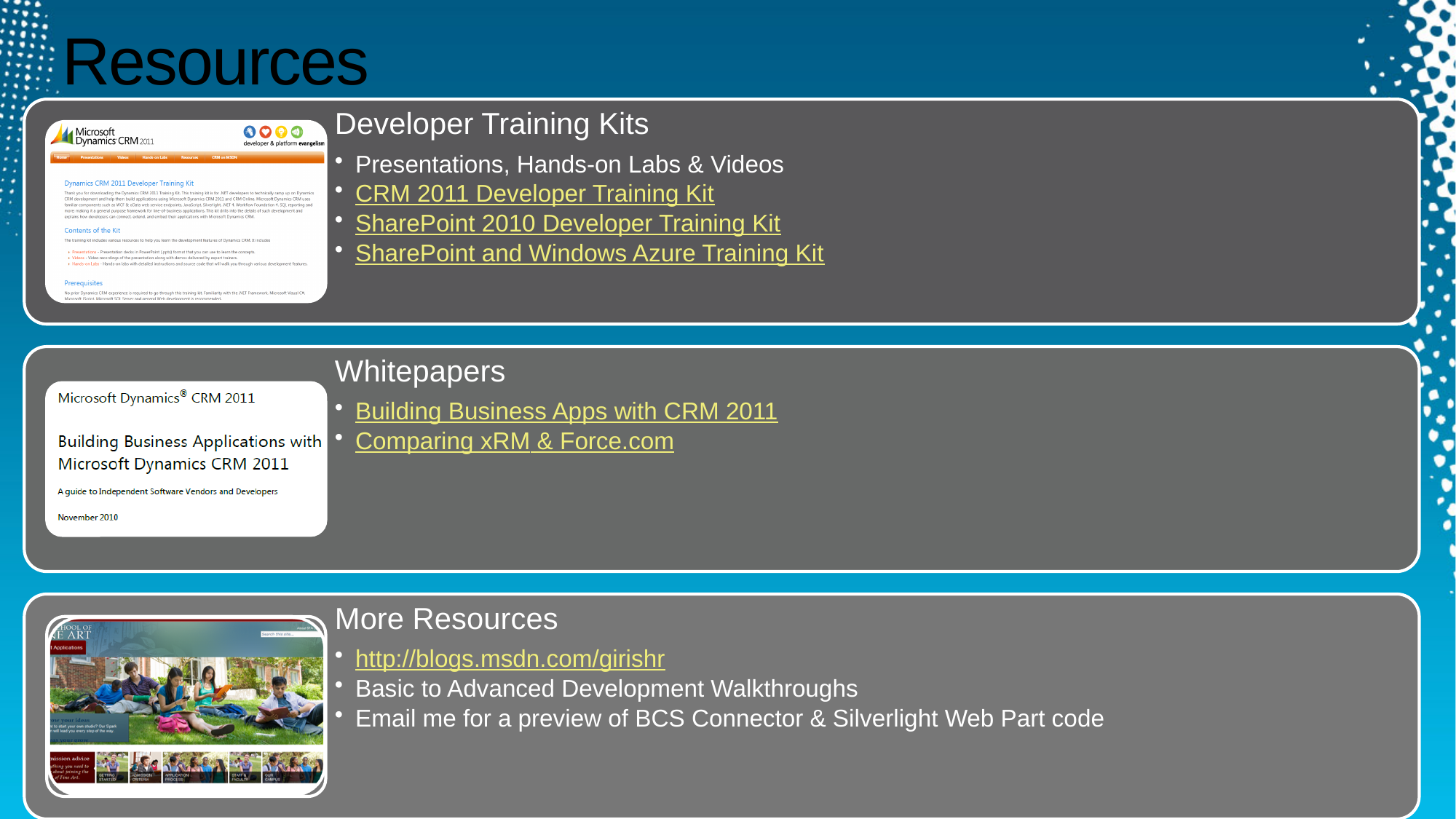

# Resources
Developer Training Kits
Presentations, Hands-on Labs & Videos
CRM 2011 Developer Training Kit
SharePoint 2010 Developer Training Kit
SharePoint and Windows Azure Training Kit

Whitepapers
Building Business Apps with CRM 2011
Comparing xRM & Force.com

More Resources
http://blogs.msdn.com/girishr
Basic to Advanced Development Walkthroughs
Email me for a preview of BCS Connector & Silverlight Web Part code